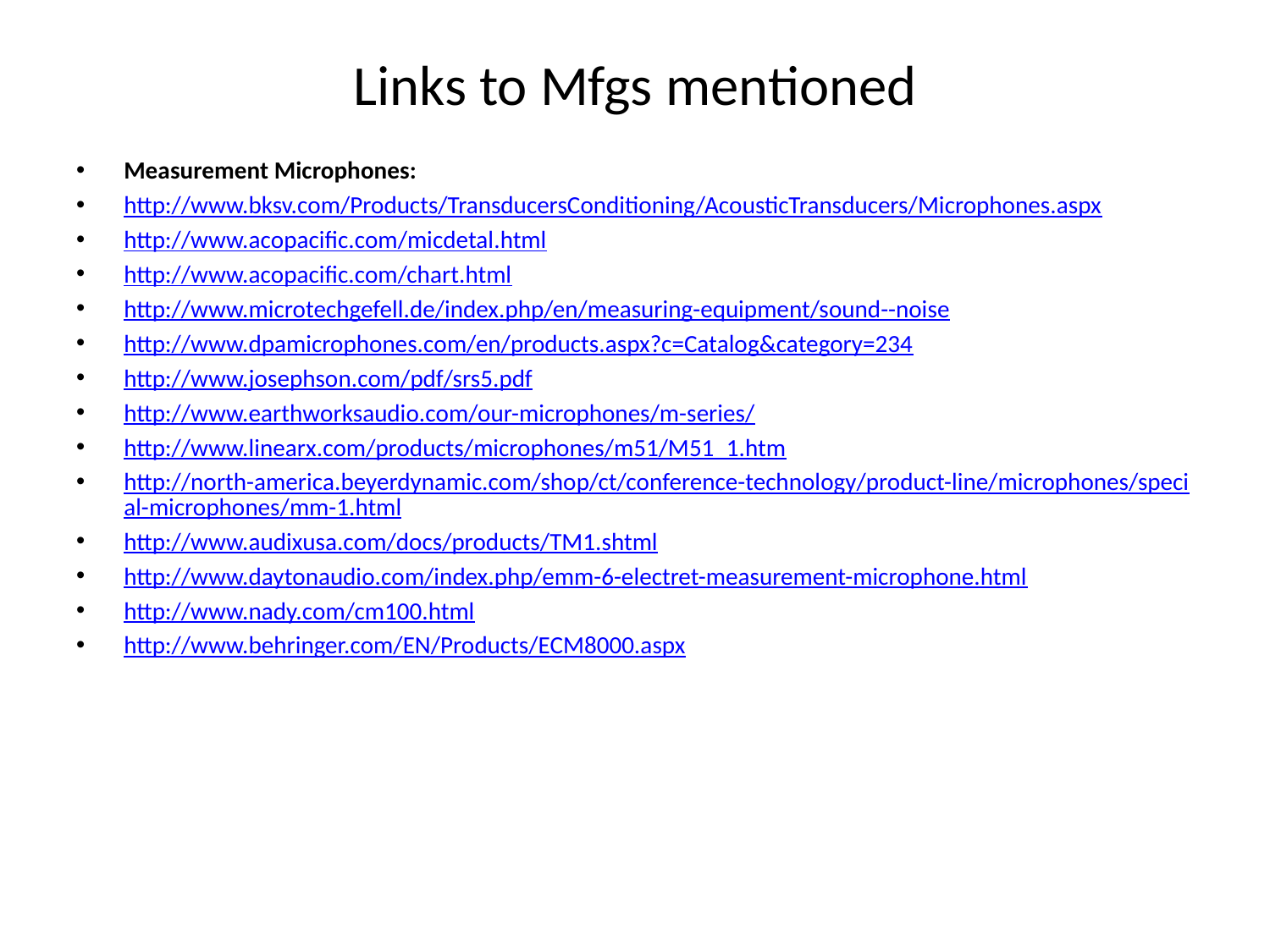

# Links to Mfgs mentioned
Measurement Microphones:
http://www.bksv.com/Products/TransducersConditioning/AcousticTransducers/Microphones.aspx
http://www.acopacific.com/micdetal.html
http://www.acopacific.com/chart.html
http://www.microtechgefell.de/index.php/en/measuring-equipment/sound--noise
http://www.dpamicrophones.com/en/products.aspx?c=Catalog&category=234
http://www.josephson.com/pdf/srs5.pdf
http://www.earthworksaudio.com/our-microphones/m-series/
http://www.linearx.com/products/microphones/m51/M51_1.htm
http://north-america.beyerdynamic.com/shop/ct/conference-technology/product-line/microphones/special-microphones/mm-1.html
http://www.audixusa.com/docs/products/TM1.shtml
http://www.daytonaudio.com/index.php/emm-6-electret-measurement-microphone.html
http://www.nady.com/cm100.html
http://www.behringer.com/EN/Products/ECM8000.aspx